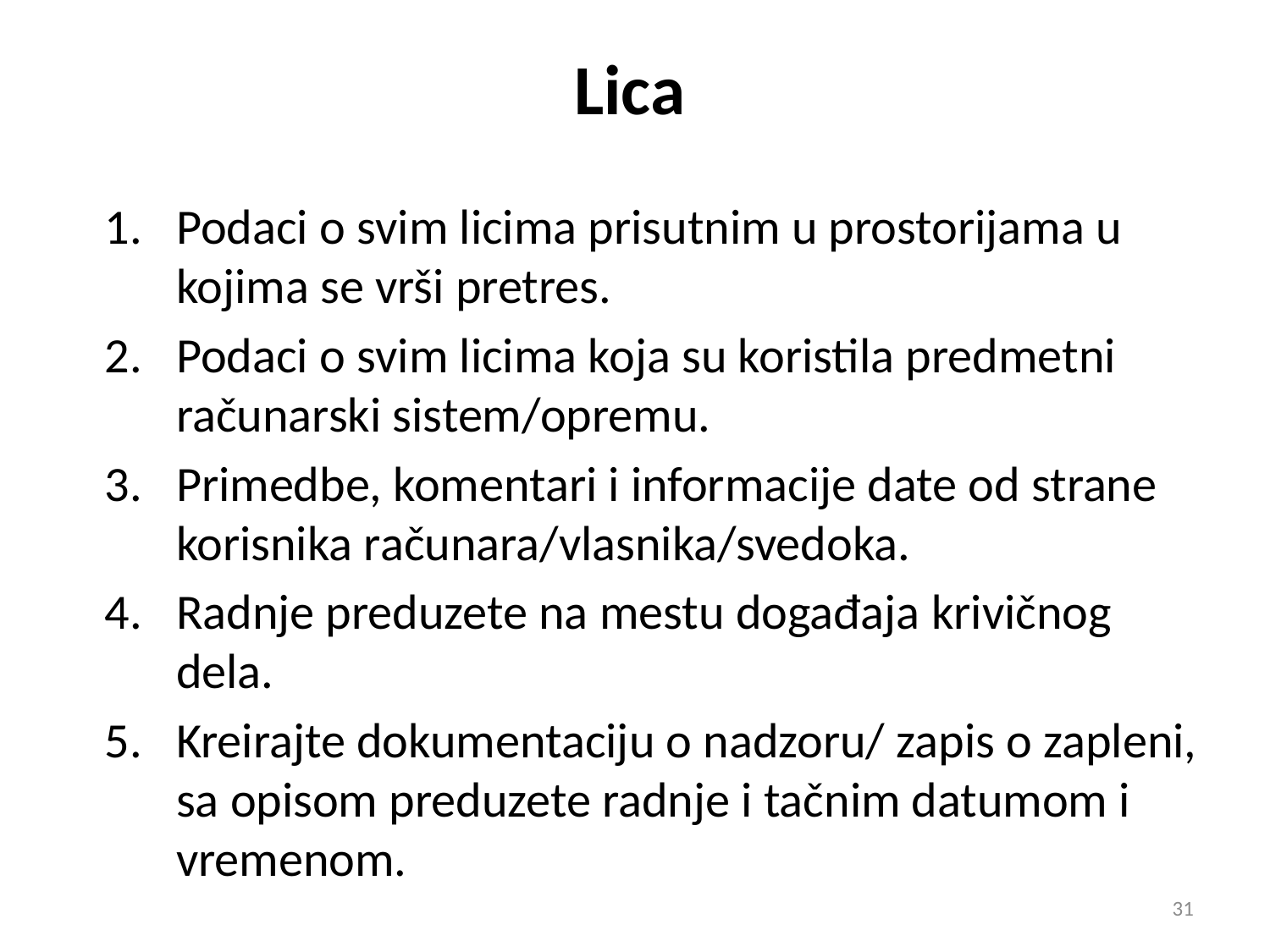

# Lica
Podaci o svim licima prisutnim u prostorijama u kojima se vrši pretres.
Podaci o svim licima koja su koristila predmetni računarski sistem/opremu.
Primedbe, komentari i informacije date od strane korisnika računara/vlasnika/svedoka.
Radnje preduzete na mestu događaja krivičnog dela.
Kreirajte dokumentaciju o nadzoru/ zapis o zapleni, sa opisom preduzete radnje i tačnim datumom i vremenom.
31